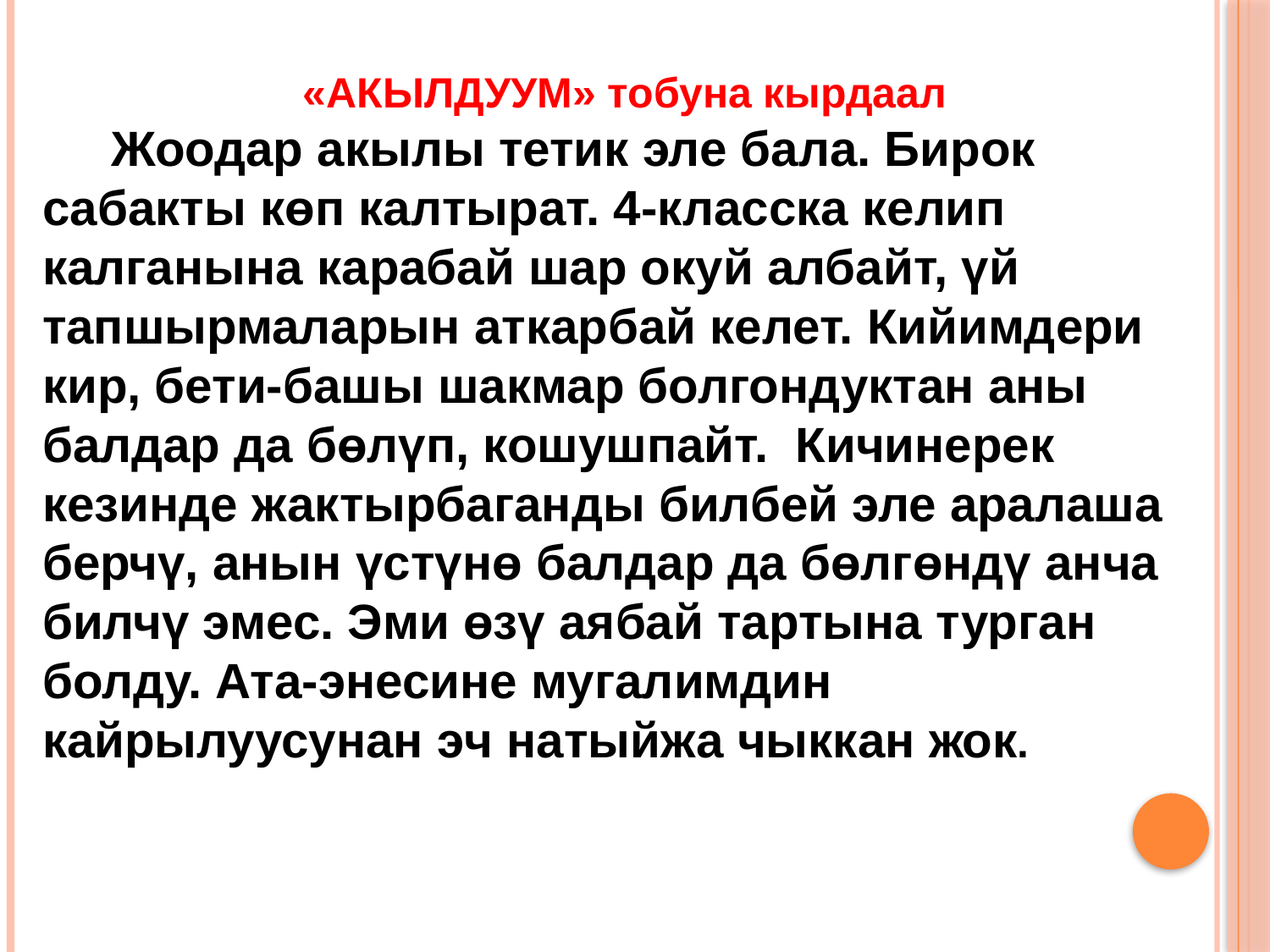

«АКЫЛДУУМ» тобуна кырдаал
     Жоодар акылы тетик эле бала. Бирок сабакты көп калтырат. 4-класска келип калганына карабай шар окуй албайт, үй тапшырмаларын аткарбай келет. Кийимдери кир, бети-башы шакмар болгондуктан аны балдар да бөлүп, кошушпайт.  Кичинерек кезинде жактырбаганды билбей эле аралаша берчү, анын үстүнө балдар да бөлгөндү анча билчү эмес. Эми өзү аябай тартына турган болду. Ата-энесине мугалимдин кайрылуусунан эч натыйжа чыккан жок.